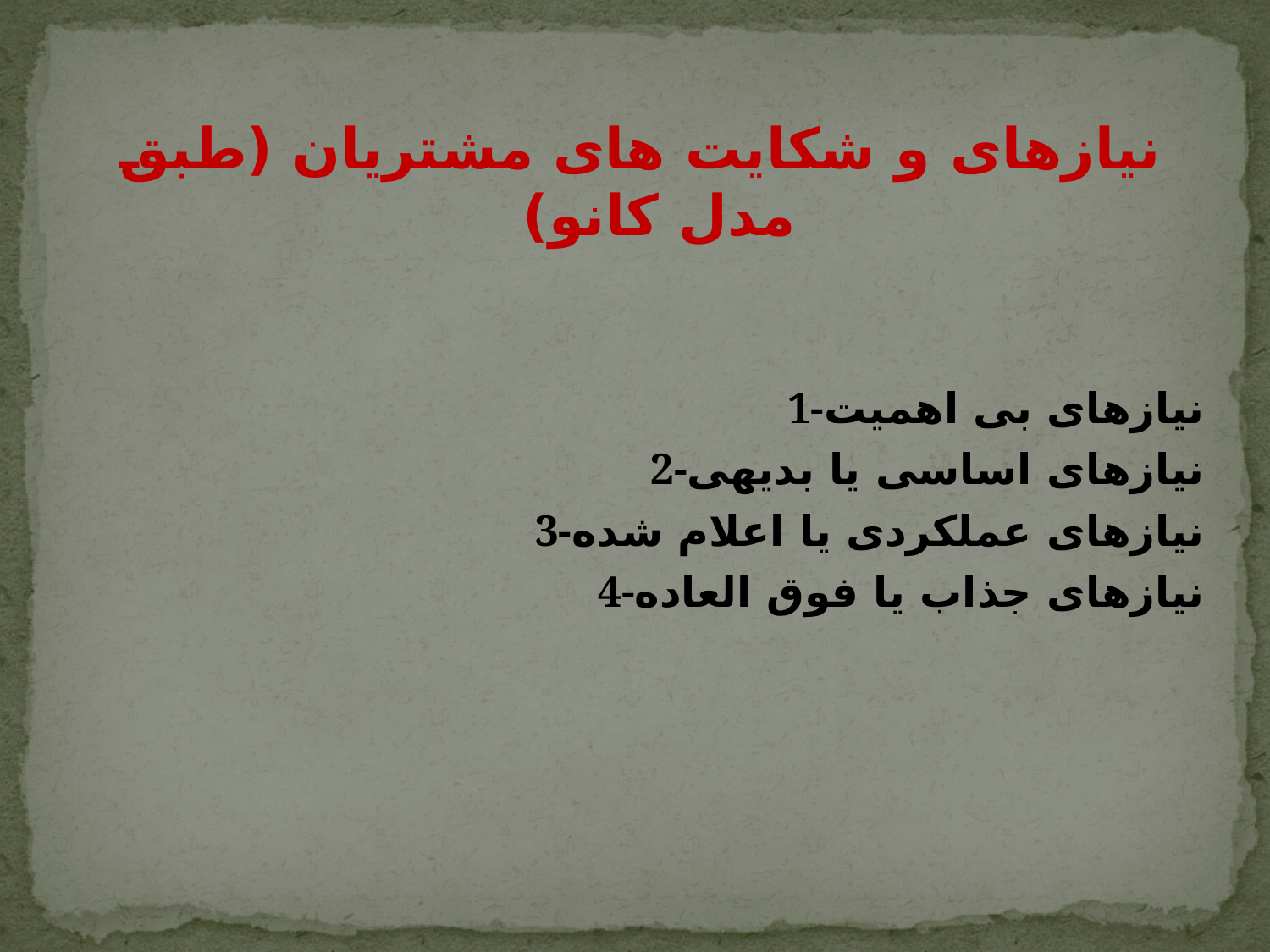

نیازهای و شکایت های مشتریان (طبق مدل کانو)

1-نیازهای بی اهمیت
2-نیازهای اساسی یا بدیهی
3-نیازهای عملکردی یا اعلام شده
4-نیازهای جذاب یا فوق العاده